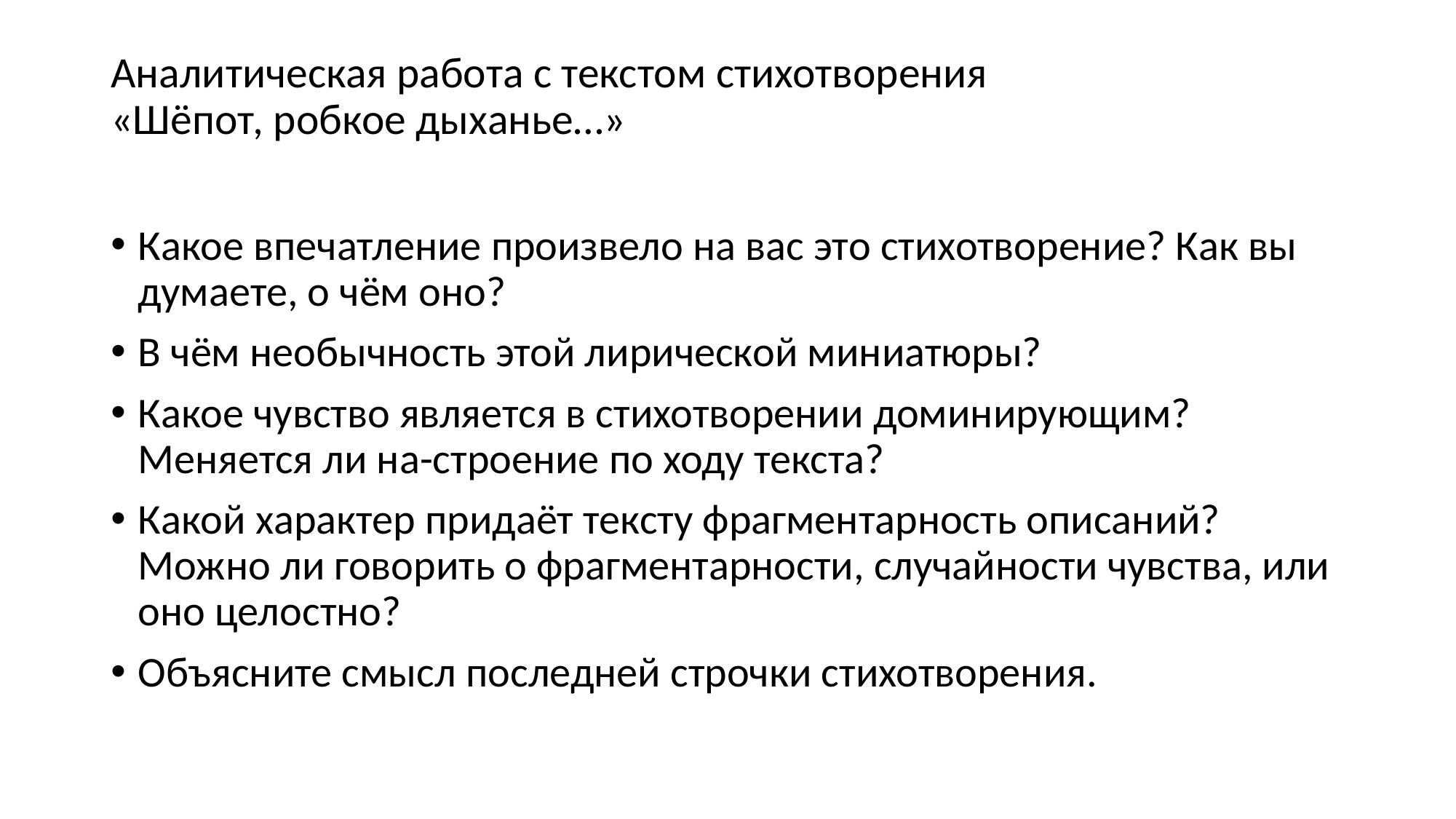

# Аналитическая работа с текстом стихотворения «Шёпот, робкое дыханье…»
Какое впечатление произвело на вас это стихотворение? Как вы думаете, о чём оно?
В чём необычность этой лирической миниатюры?
Какое чувство является в стихотворении доминирующим? Меняется ли на-строение по ходу текста?
Какой характер придаёт тексту фрагментарность описаний? Можно ли говорить о фрагментарности, случайности чувства, или оно целостно?
Объясните смысл последней строчки стихотворения.